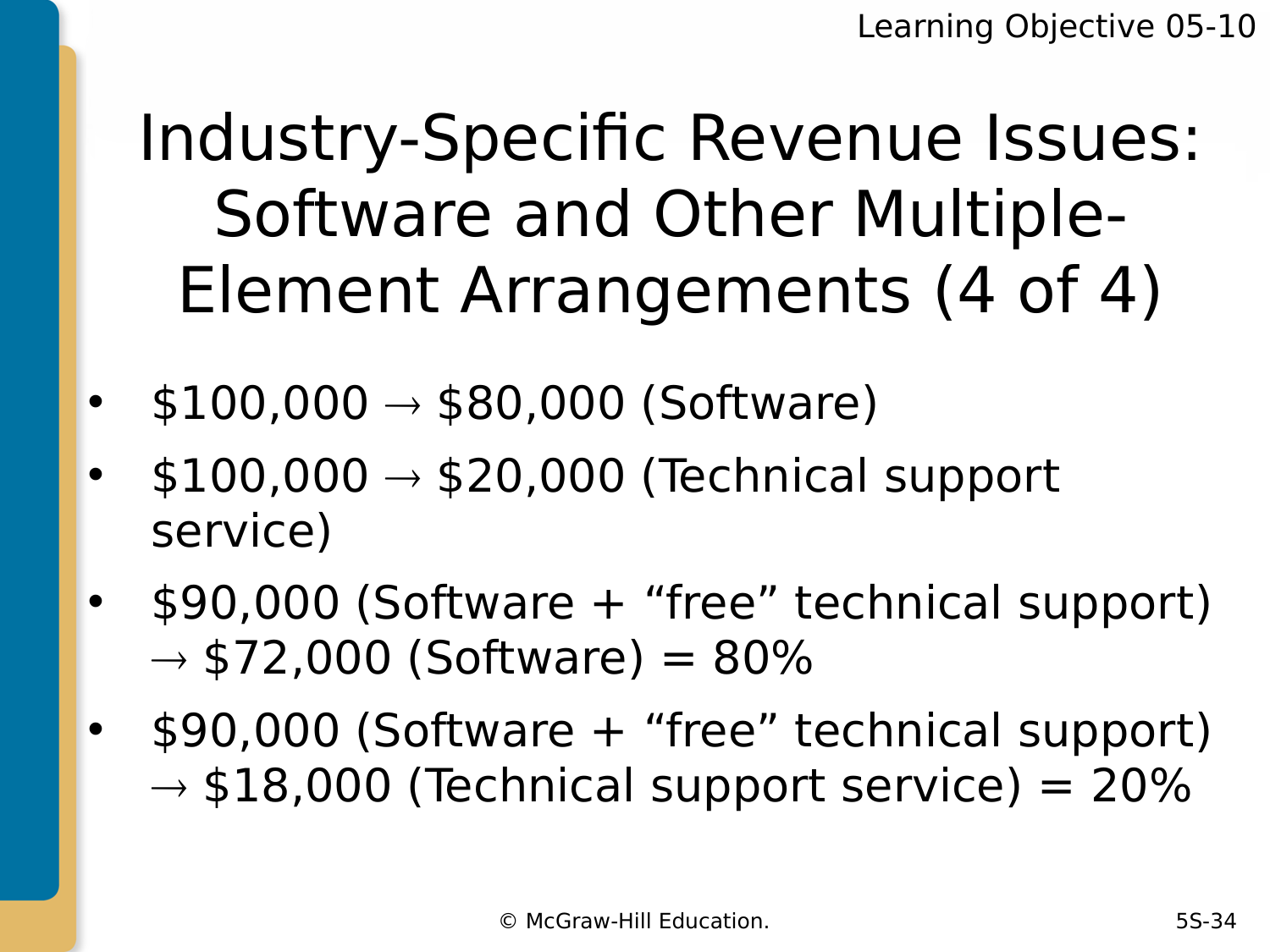

Learning Objective 05-10
# Industry-Specific Revenue Issues: Software and Other Multiple-Element Arrangements (4 of 4)
$100,000 → $80,000 (Software)
$100,000 → $20,000 (Technical support service)
$90,000 (Software + “free” technical support) → $72,000 (Software) = 80%
$90,000 (Software + “free” technical support) → $18,000 (Technical support service) = 20%